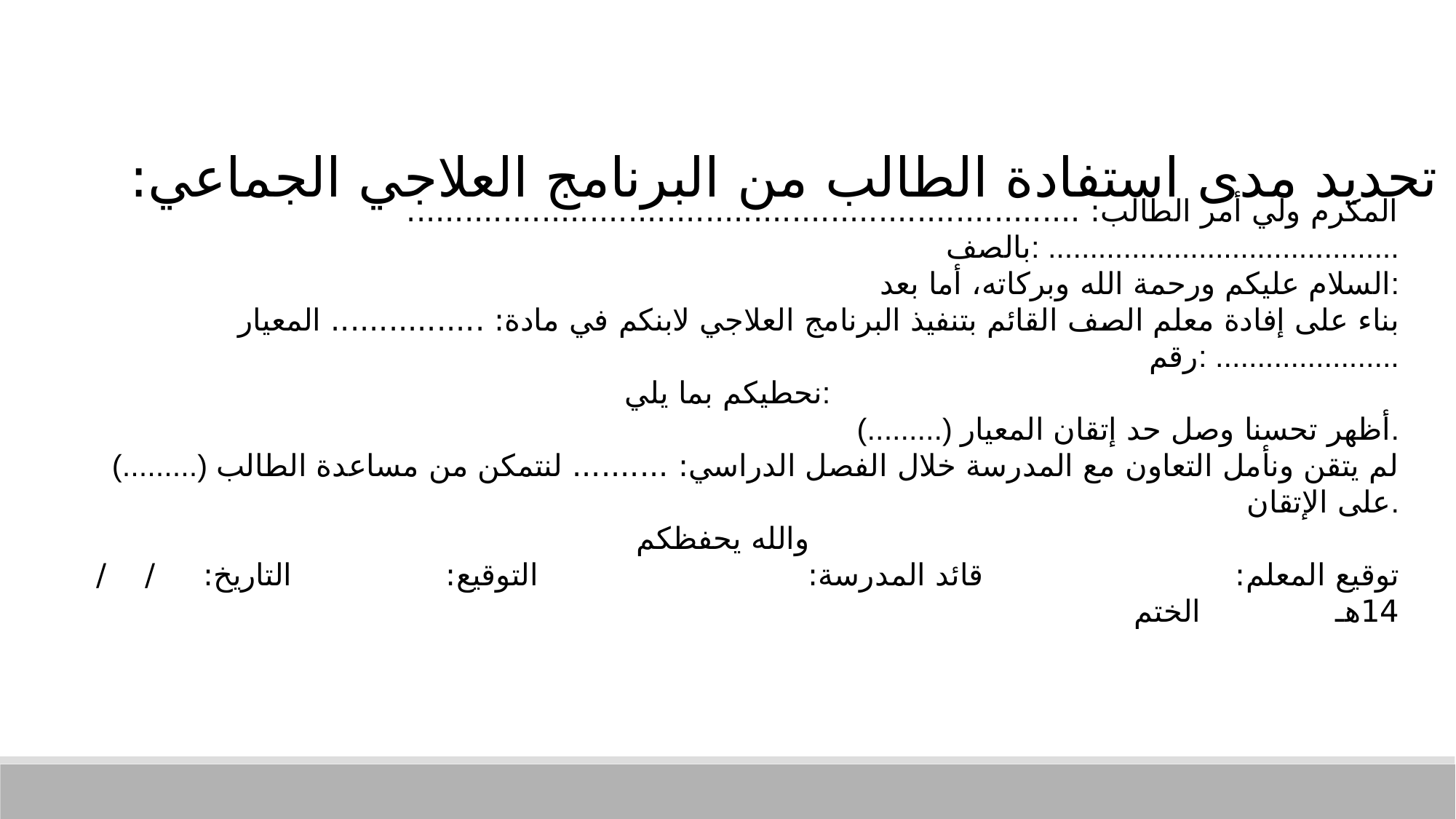

تحديد مدى استفادة الطالب من البرنامج العلاجي الجماعي:
المكرم ولي أمر الطالب: ...................................................................... بالصف: ..........................................
السلام عليكم ورحمة الله وبركاته، أما بعد:
بناء على إفادة معلم الصف القائم بتنفيذ البرنامج العلاجي لابنكم في مادة: ................ المعيار رقم: ......................
نحطيكم بما يلي:
(.........) أظهر تحسنا وصل حد إتقان المعيار.
(.........) لم يتقن ونأمل التعاون مع المدرسة خلال الفصل الدراسي: .......... لنتمكن من مساعدة الطالب على الإتقان.
والله يحفظكم
توقيع المعلم:                          قائد المدرسة:                            التوقيع:                التاريخ:     /    /   14هـ              الختم